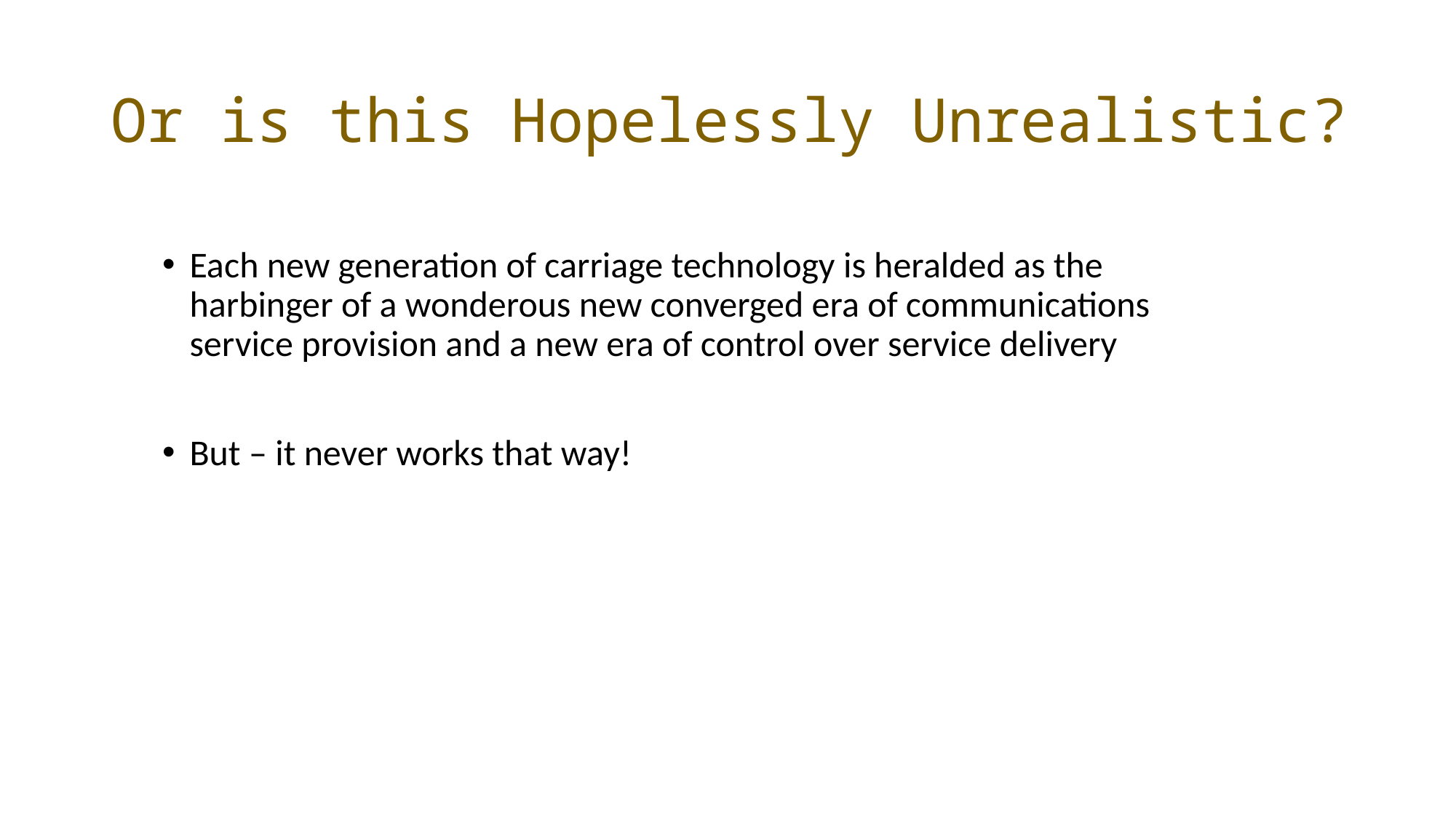

# Or is this Hopelessly Unrealistic?
Each new generation of carriage technology is heralded as the harbinger of a wonderous new converged era of communications service provision and a new era of control over service delivery

But – it never works that way!